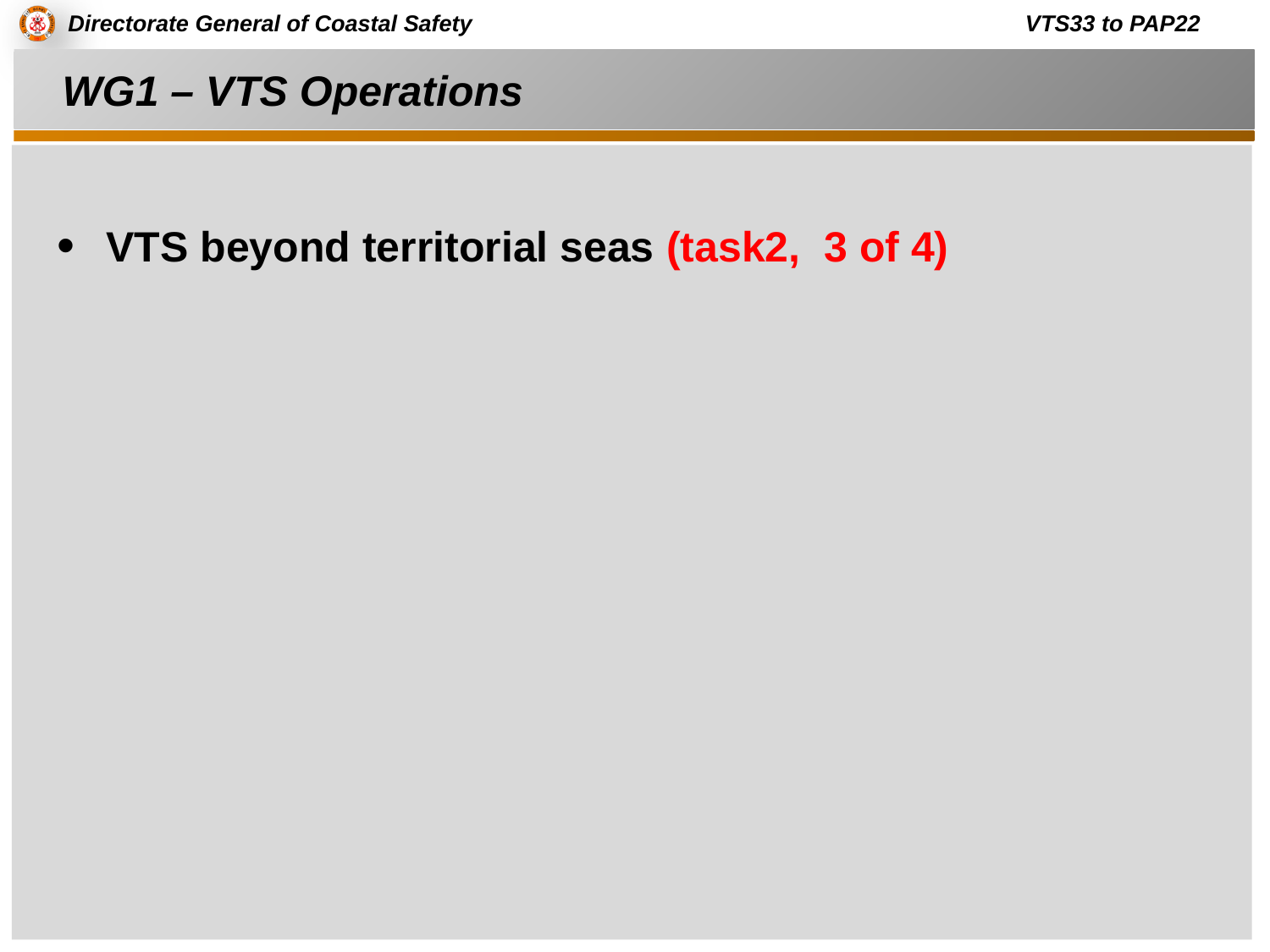

# WG1 – VTS Operations
VTS beyond territorial seas (task2,  3 of 4)